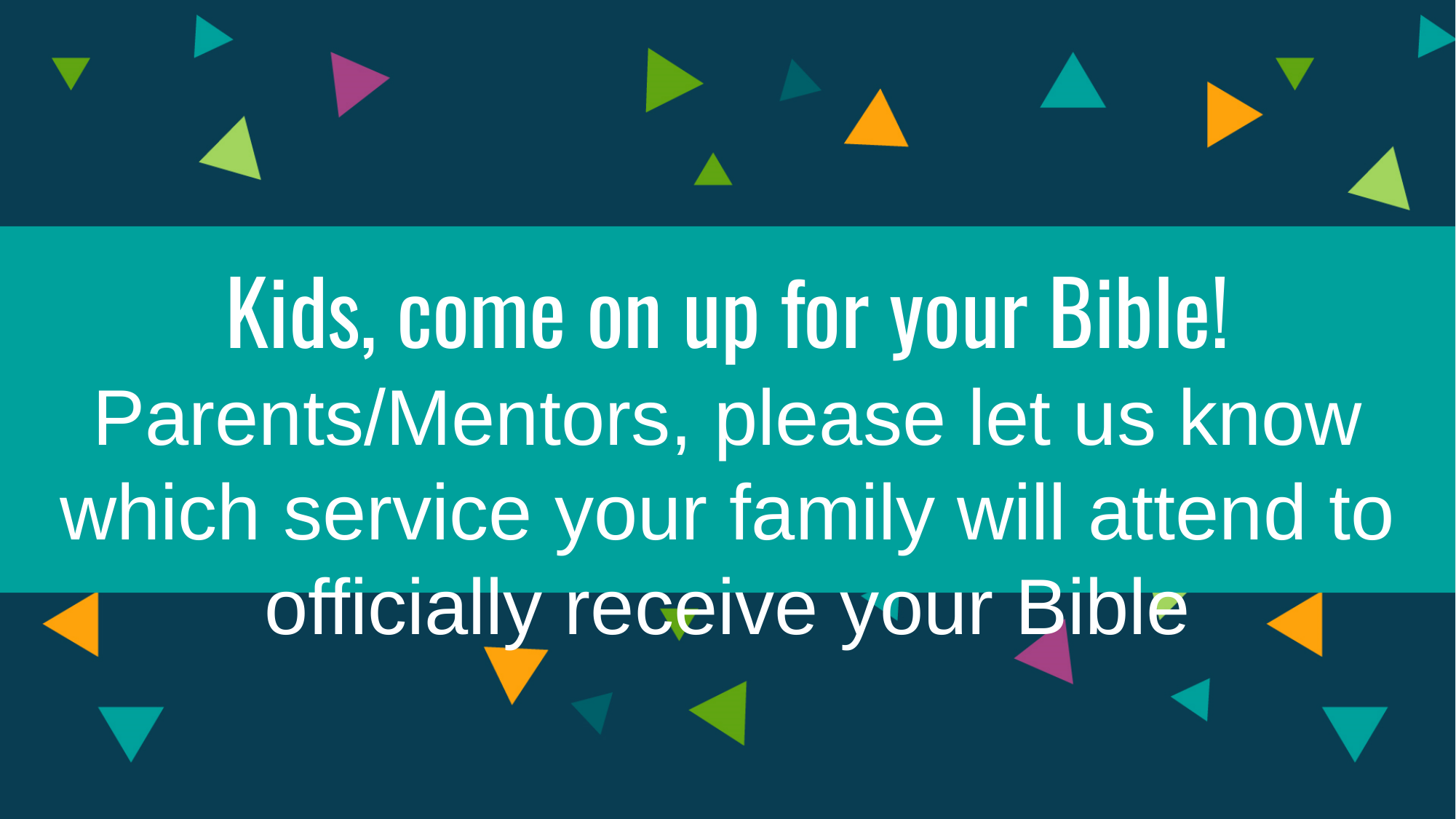

Kids, come on up for your Bible!
Parents/Mentors, please let us know which service your family will attend to officially receive your Bible